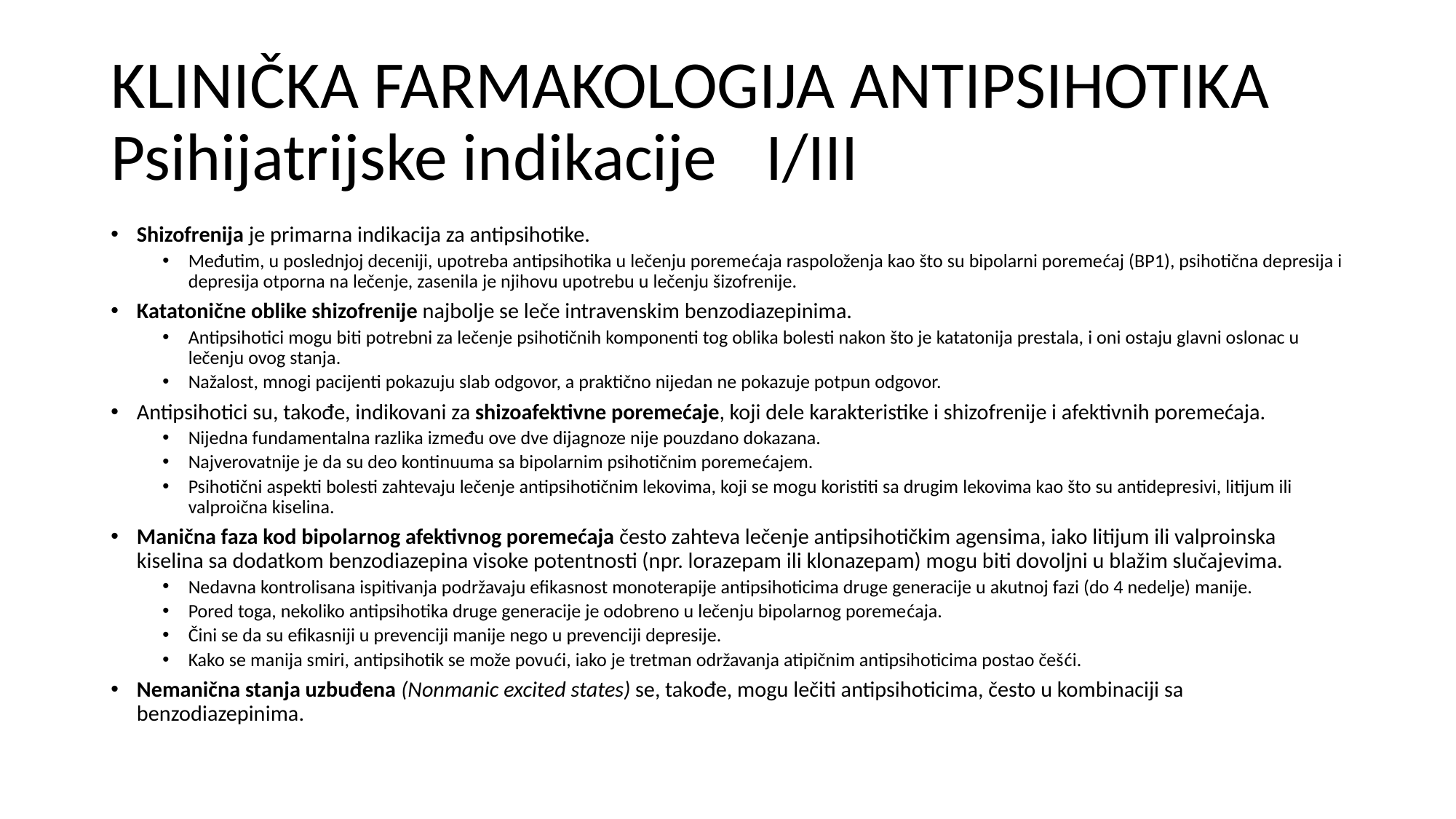

# KLINIČKA FARMAKOLOGIJA ANTIPSIHOTIKA Psihijatrijske indikacije	I/III
Shizofrenija je primarna indikacija za antipsihotike.
Međutim, u poslednjoj deceniji, upotreba antipsihotika u lečenju poremećaja raspoloženja kao što su bipolarni poremećaj (BP1), psihotična depresija i depresija otporna na lečenje, zasenila je njihovu upotrebu u lečenju šizofrenije.
Katatonične oblike shizofrenije najbolje se leče intravenskim benzodiazepinima.
Antipsihotici mogu biti potrebni za lečenje psihotičnih komponenti tog oblika bolesti nakon što je katatonija prestala, i oni ostaju glavni oslonac u lečenju ovog stanja.
Nažalost, mnogi pacijenti pokazuju slab odgovor, a praktično nijedan ne pokazuje potpun odgovor.
Antipsihotici su, takođe, indikovani za shizoafektivne poremećaje, koji dele karakteristike i shizofrenije i afektivnih poremećaja.
Nijedna fundamentalna razlika između ove dve dijagnoze nije pouzdano dokazana.
Najverovatnije je da su deo kontinuuma sa bipolarnim psihotičnim poremećajem.
Psihotični aspekti bolesti zahtevaju lečenje antipsihotičnim lekovima, koji se mogu koristiti sa drugim lekovima kao što su antidepresivi, litijum ili valproična kiselina.
Manična faza kod bipolarnog afektivnog poremećaja često zahteva lečenje antipsihotičkim agensima, iako litijum ili valproinska kiselina sa dodatkom benzodiazepina visoke potentnosti (npr. lorazepam ili klonazepam) mogu biti dovoljni u blažim slučajevima.
Nedavna kontrolisana ispitivanja podržavaju efikasnost monoterapije antipsihoticima druge generacije u akutnoj fazi (do 4 nedelje) manije.
Pored toga, nekoliko antipsihotika druge generacije je odobreno u lečenju bipolarnog poremećaja.
Čini se da su efikasniji u prevenciji manije nego u prevenciji depresije.
Kako se manija smiri, antipsihotik se može povući, iako je tretman održavanja atipičnim antipsihoticima postao češći.
Nemanična stanja uzbuđena (Nonmanic excited states) se, takođe, mogu lečiti antipsihoticima, često u kombinaciji sa benzodiazepinima.